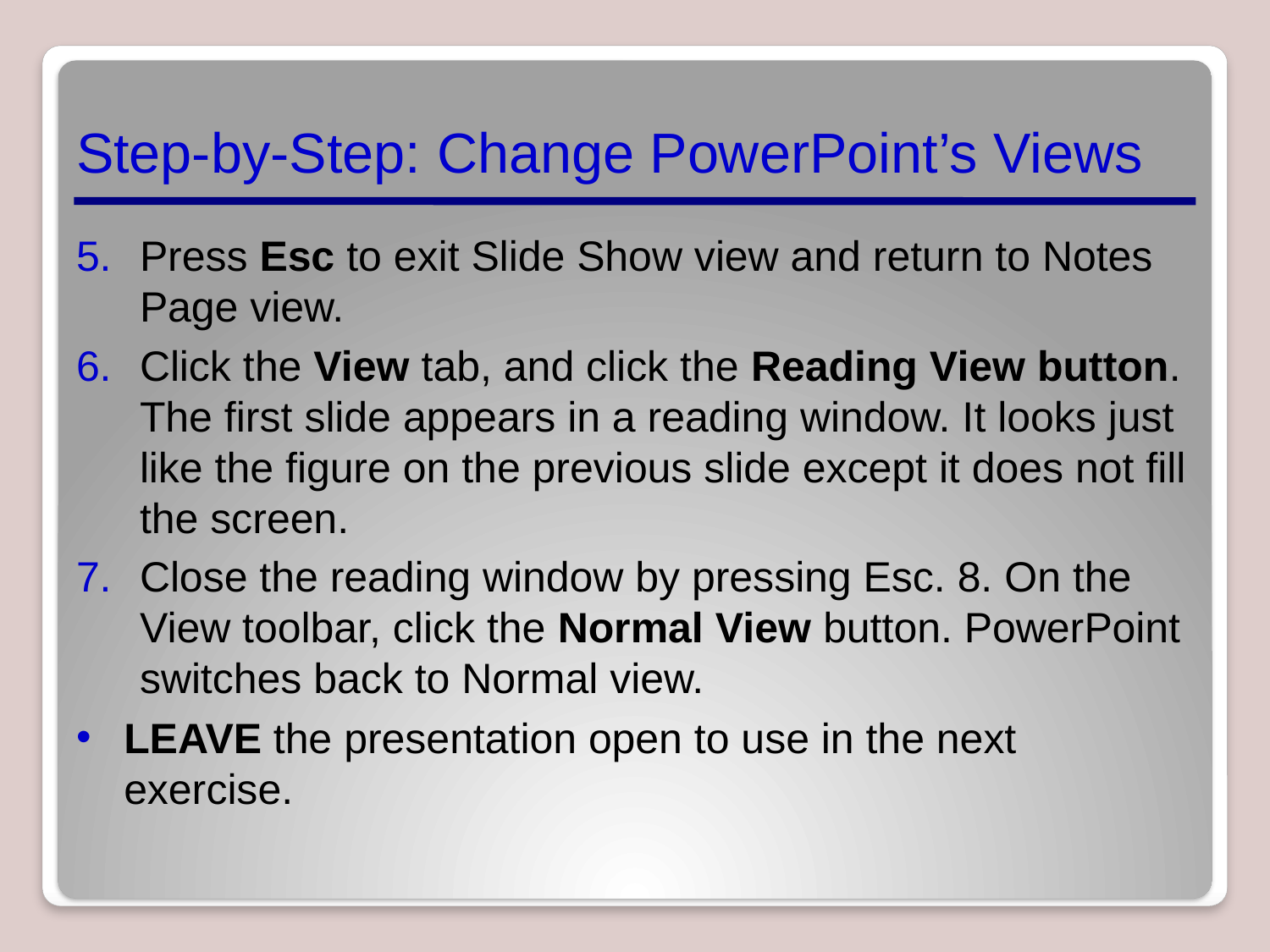

# Step-by-Step: Change PowerPoint’s Views
Press Esc to exit Slide Show view and return to Notes Page view.
Click the View tab, and click the Reading View button. The first slide appears in a reading window. It looks just like the figure on the previous slide except it does not fill the screen.
Close the reading window by pressing Esc. 8. On the View toolbar, click the Normal View button. PowerPoint switches back to Normal view.
LEAVE the presentation open to use in the next exercise.